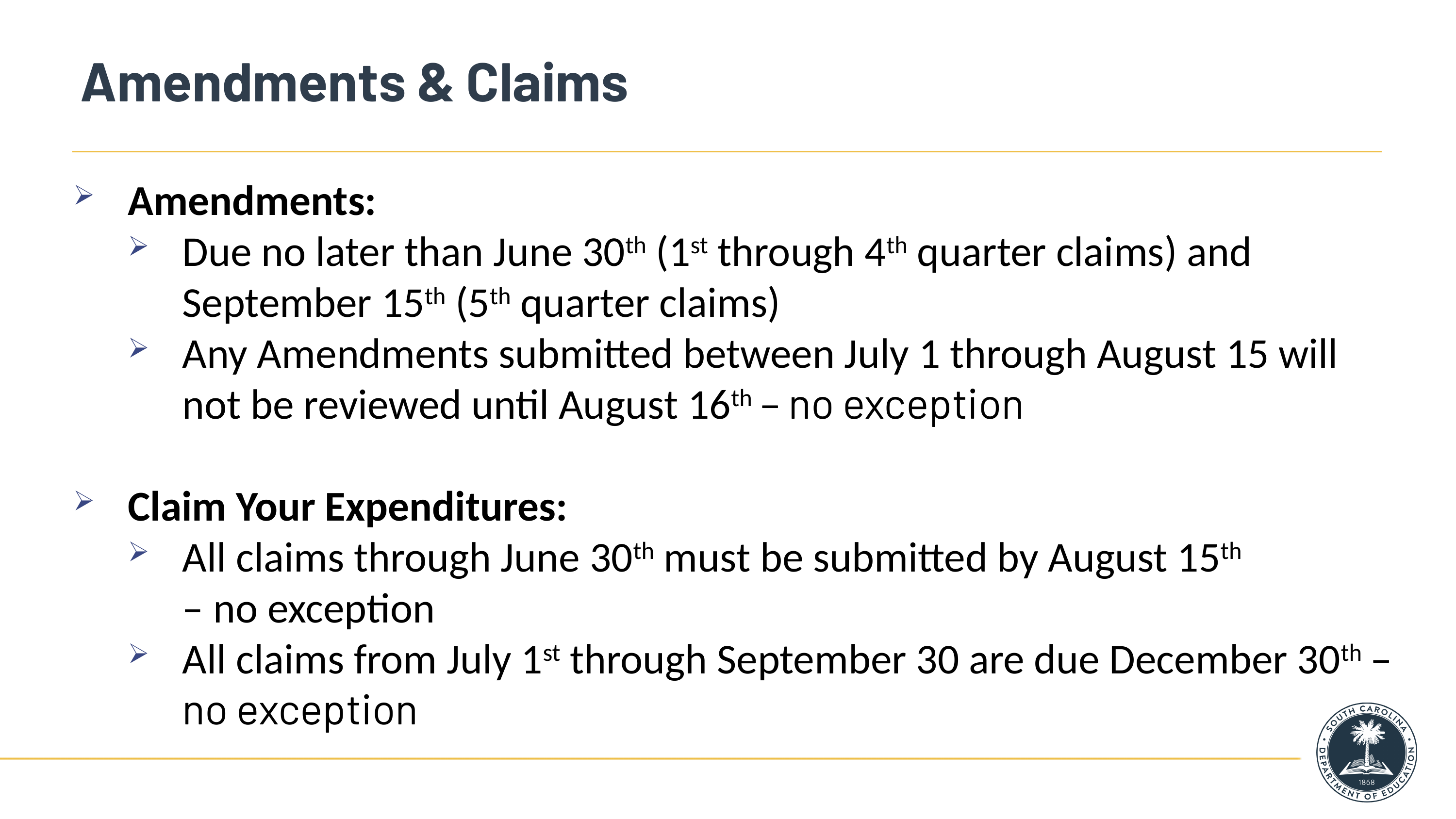

# Amendments & Claims
Amendments:
Due no later than June 30th (1st through 4th quarter claims) and September 15th (5th quarter claims)
Any Amendments submitted between July 1 through August 15 will not be reviewed until August 16th – no exception
Claim Your Expenditures:
All claims through June 30th must be submitted by August 15th
– no exception
All claims from July 1st through September 30 are due December 30th – no exception